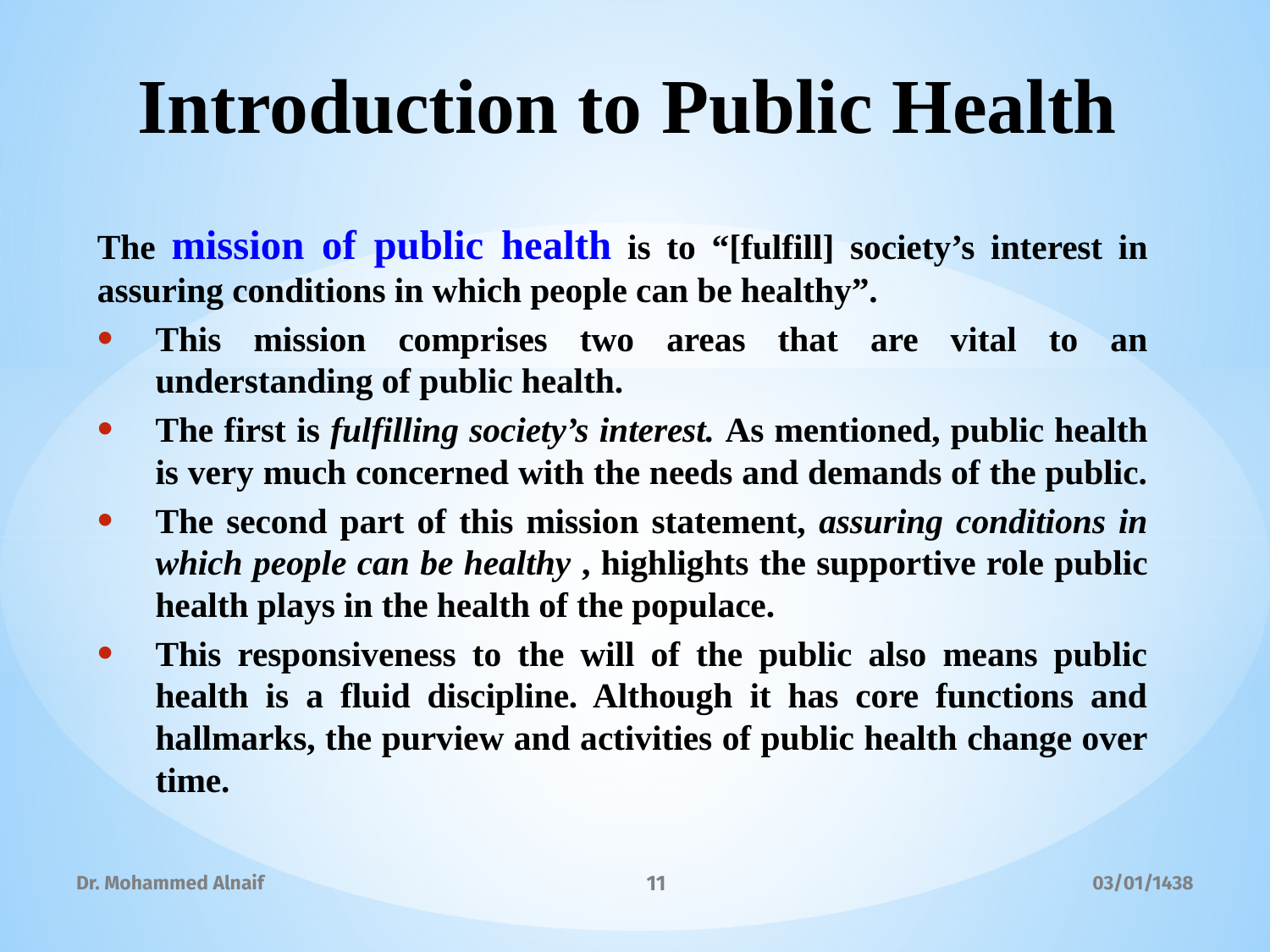

# Introduction to Public Health
The mission of public health is to “[fulfill] society’s interest in assuring conditions in which people can be healthy”.
This mission comprises two areas that are vital to an understanding of public health.
The first is fulfilling society’s interest. As mentioned, public health is very much concerned with the needs and demands of the public.
The second part of this mission statement, assuring conditions in which people can be healthy , highlights the supportive role public health plays in the health of the populace.
This responsiveness to the will of the public also means public health is a fluid discipline. Although it has core functions and hallmarks, the purview and activities of public health change over time.
Dr. Mohammed Alnaif
11
03/01/1438